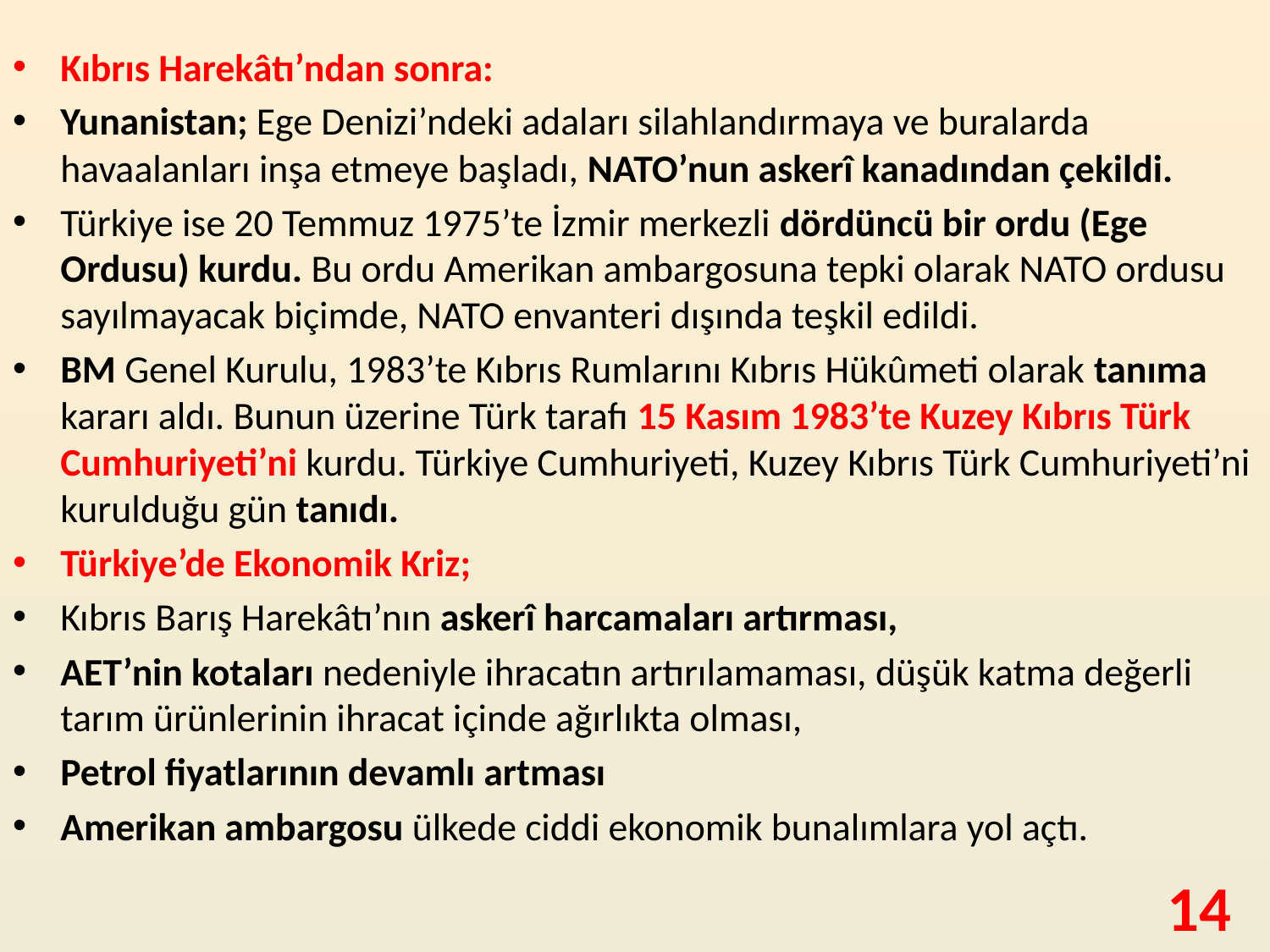

Kıbrıs Harekâtı’ndan sonra:
Yunanistan; Ege Denizi’ndeki adaları silahlandırmaya ve buralarda havaalanları inşa etmeye başladı, NATO’nun askerî kanadından çekildi.
Türkiye ise 20 Temmuz 1975’te İzmir merkezli dördüncü bir ordu (Ege Ordusu) kurdu. Bu ordu Amerikan ambargosuna tepki olarak NATO ordusu sayılmayacak biçimde, NATO envanteri dışında teşkil edildi.
BM Genel Kurulu, 1983’te Kıbrıs Rumlarını Kıbrıs Hükûmeti olarak tanıma kararı aldı. Bunun üzerine Türk tarafı 15 Kasım 1983’te Kuzey Kıbrıs Türk Cumhuriyeti’ni kurdu. Türkiye Cumhuriyeti, Kuzey Kıbrıs Türk Cumhuriyeti’ni kurulduğu gün tanıdı.
Türkiye’de Ekonomik Kriz;
Kıbrıs Barış Harekâtı’nın askerî harcamaları artırması,
AET’nin kotaları nedeniyle ihracatın artırılamaması, düşük katma değerli tarım ürünlerinin ihracat içinde ağırlıkta olması,
Petrol fiyatlarının devamlı artması
Amerikan ambargosu ülkede ciddi ekonomik bunalımlara yol açtı.
14